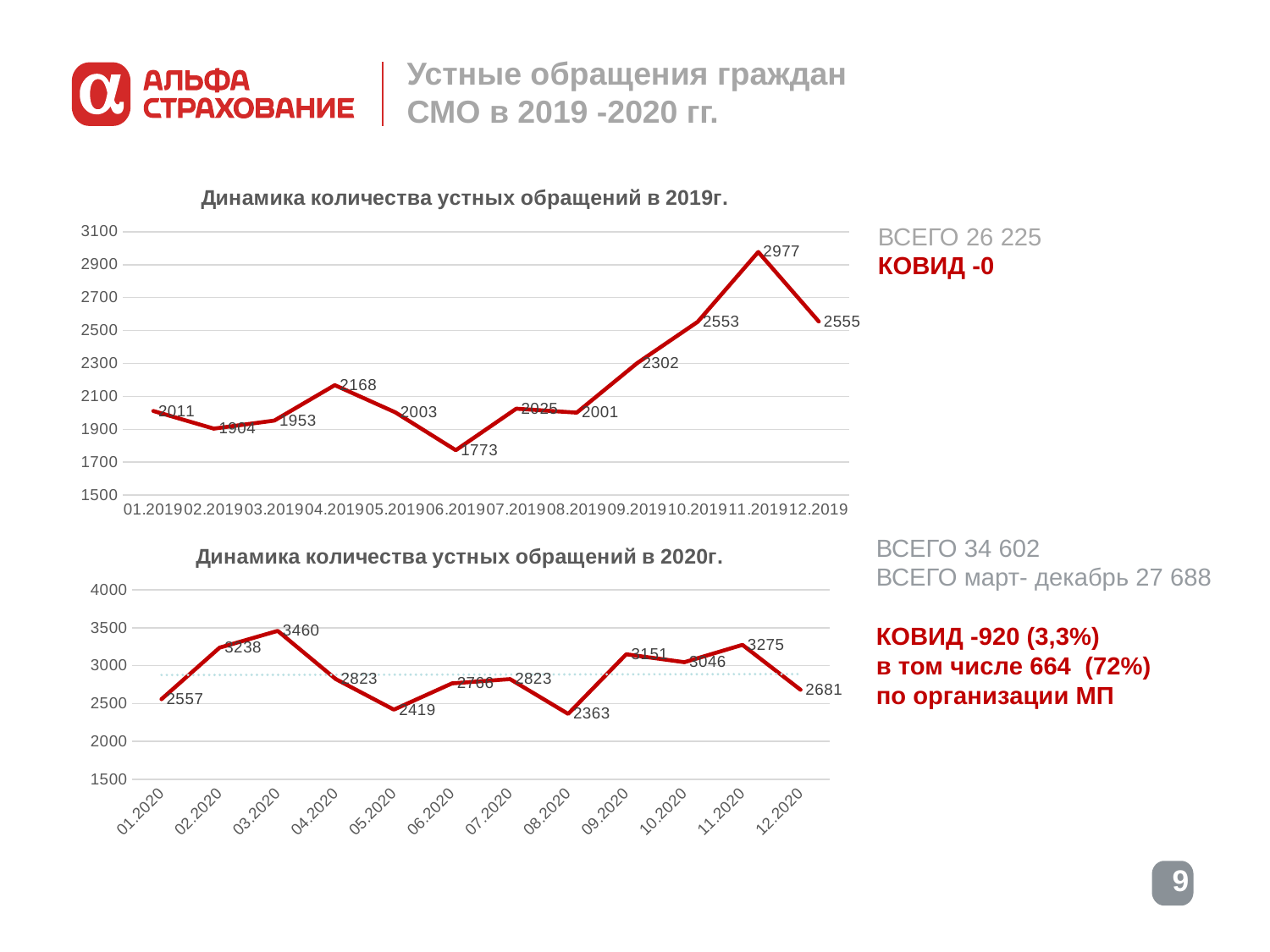

# Устные обращения граждан СМО в 2019 -2020 гг.

### Chart: Динамика количества устных обращений в 2019г.

| Category |  |
|---|---|
| 01.2019 | 2011.0 |
| 02.2019 | 1904.0 |
| 03.2019 | 1953.0 |
| 04.2019 | 2168.0 |
| 05.2019 | 2003.0 |
| 06.2019 | 1773.0 |
| 07.2019 | 2025.0 |
| 08.2019 | 2001.0 |
| 09.2019 | 2302.0 |
| 10.2019 | 2553.0 |
| 11.2019 | 2977.0 |
| 12.2019 | 2555.0 |
ВСЕГО 26 225
КОВИД -0

### Chart: Динамика количества устных обращений в 2020г.

| Category |  |
|---|---|
| 01.2020 | 2557.0 |
| 02.2020 | 3238.0 |
| 03.2020 | 3460.0 |
| 04.2020 | 2823.0 |
| 05.2020 | 2419.0 |
| 06.2020 | 2766.0 |
| 07.2020 | 2823.0 |
| 08.2020 | 2363.0 |
| 09.2020 | 3151.0 |
| 10.2020 | 3046.0 |
| 11.2020 | 3275.0 |
| 12.2020 | 2681.0 |
ВСЕГО 34 602
ВСЕГО март- декабрь 27 688

КОВИД -920 (3,3%)
в том числе 664  (72%)
по организации МП